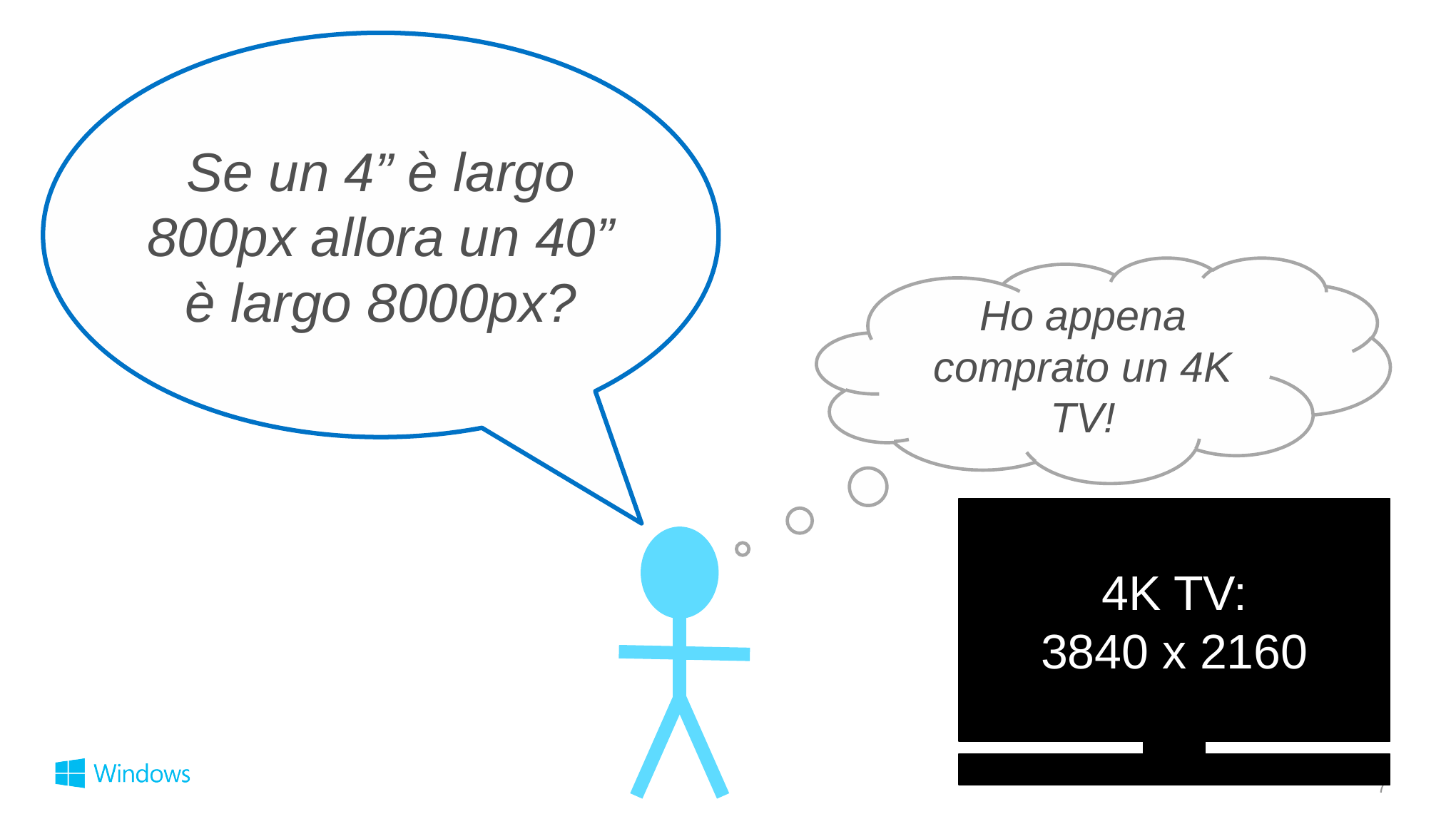

Se un 4” è largo 800px allora un 40” è largo 8000px?
Ho appena comprato un 4K TV!
4K TV:
3840 x 2160

7